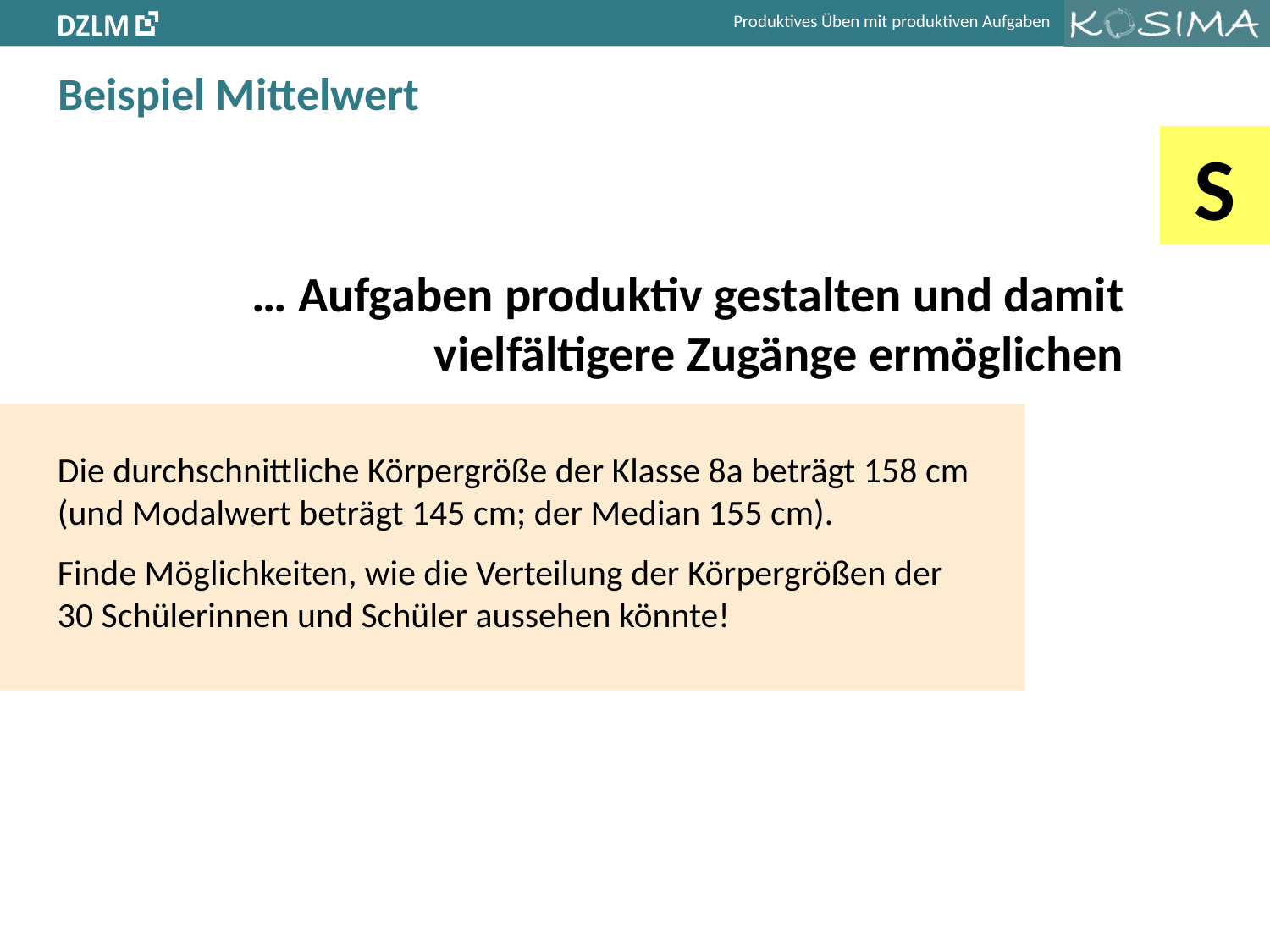

# Beispiel Mittelwert
S

… Aufgaben produktiv gestalten und damit vielfältigere Zugänge ermöglichen

Die durchschnittliche Körpergröße der Klasse 8a beträgt 158 cm
(und Modalwert beträgt 145 cm; der Median 155 cm).
Finde Möglichkeiten, wie die Verteilung der Körpergrößen der
30 Schülerinnen und Schüler aussehen könnte!